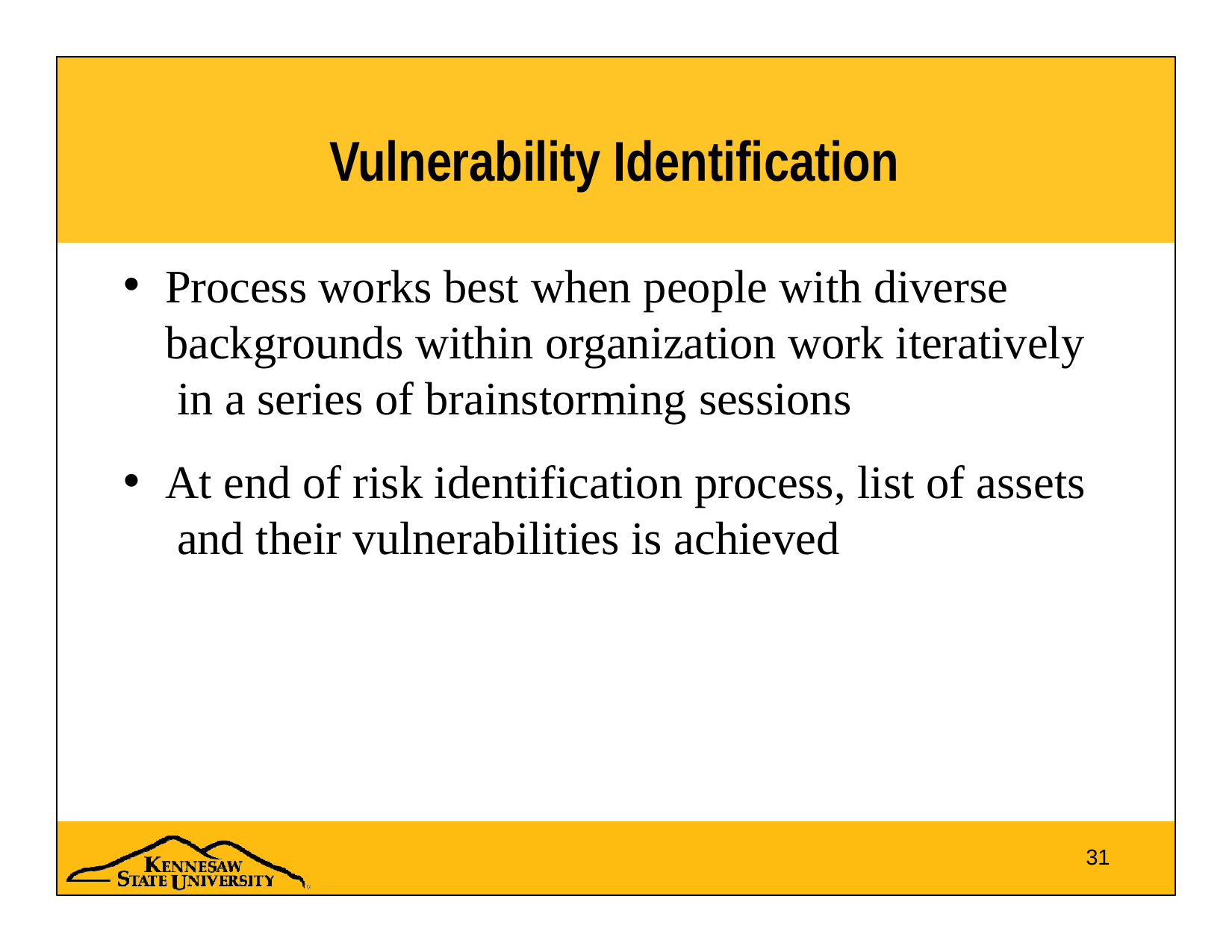

# Vulnerability Identification
Process works best when people with diverse  backgrounds within organization work iteratively  in a series of brainstorming sessions
At end of risk identification process, list of assets  and their vulnerabilities is achieved

31